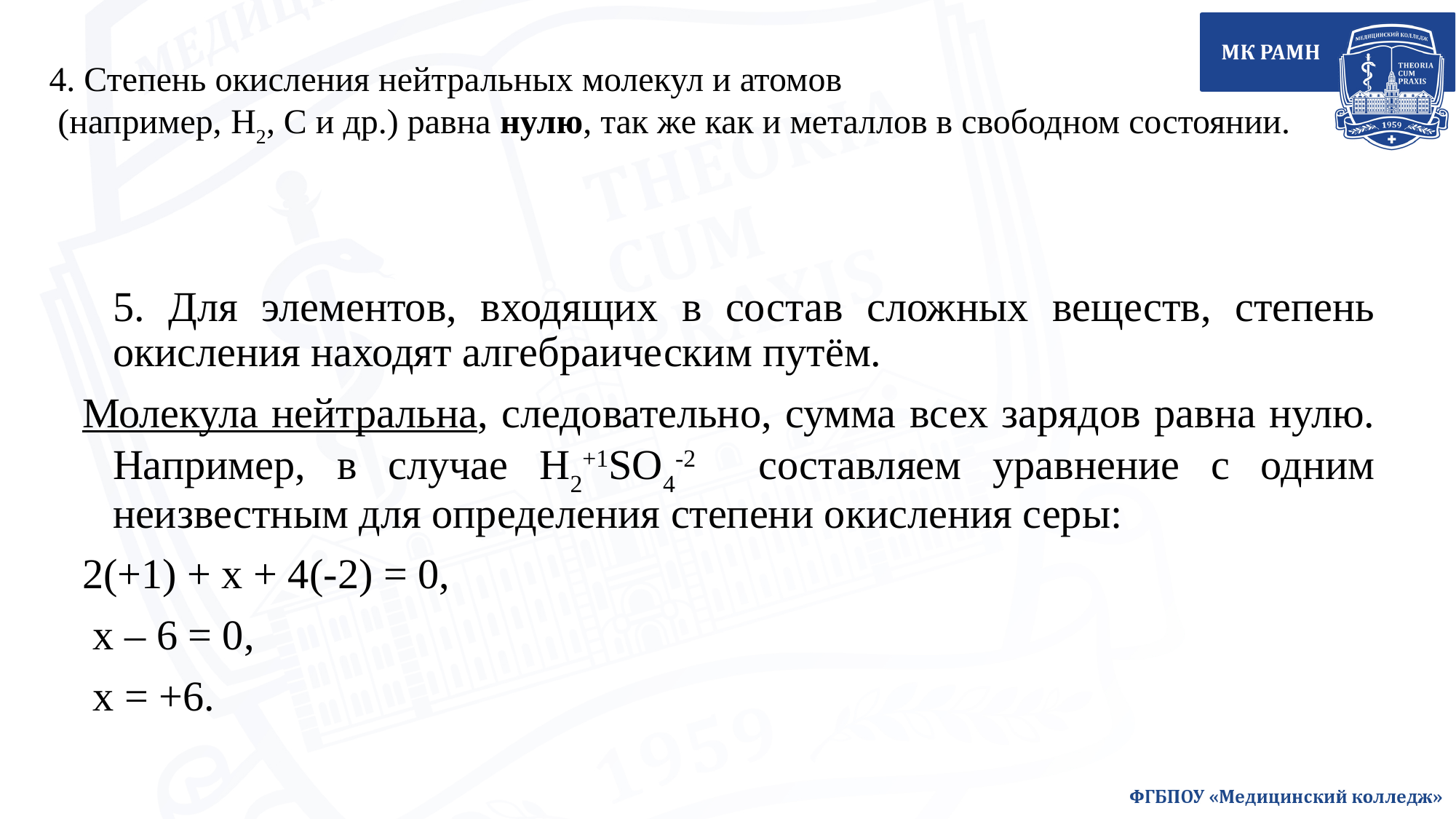

# 4. Степень окисления нейтральных молекул и атомов (например, H2, С и др.) равна нулю, так же как и металлов в свободном состоянии.

	5. Для элементов, входящих в состав сложных веществ, степень окисления находят алгебраическим путём.
Молекула нейтральна, следовательно, сумма всех зарядов равна нулю. Например, в случае H2+1SO4-2  составляем уравнение с одним неизвестным для определения степени окисления серы:
2(+1) + х + 4(-2) = 0,
 х – 6 = 0,
 х = +6.